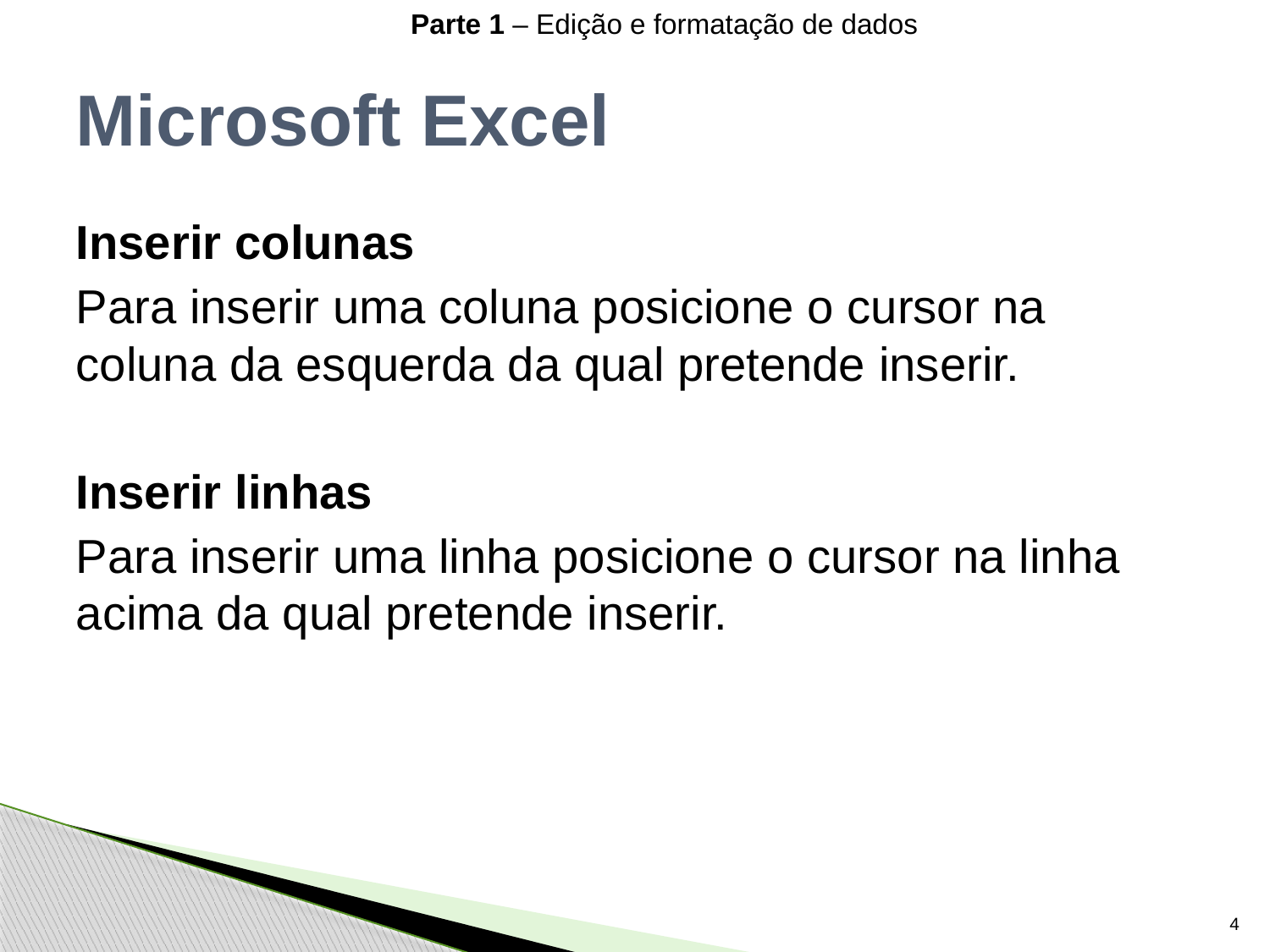

Parte 1 – Edição e formatação de dados
# Microsoft Excel
Inserir colunas
Para inserir uma coluna posicione o cursor na coluna da esquerda da qual pretende inserir.

Inserir linhas
Para inserir uma linha posicione o cursor na linha acima da qual pretende inserir.

4